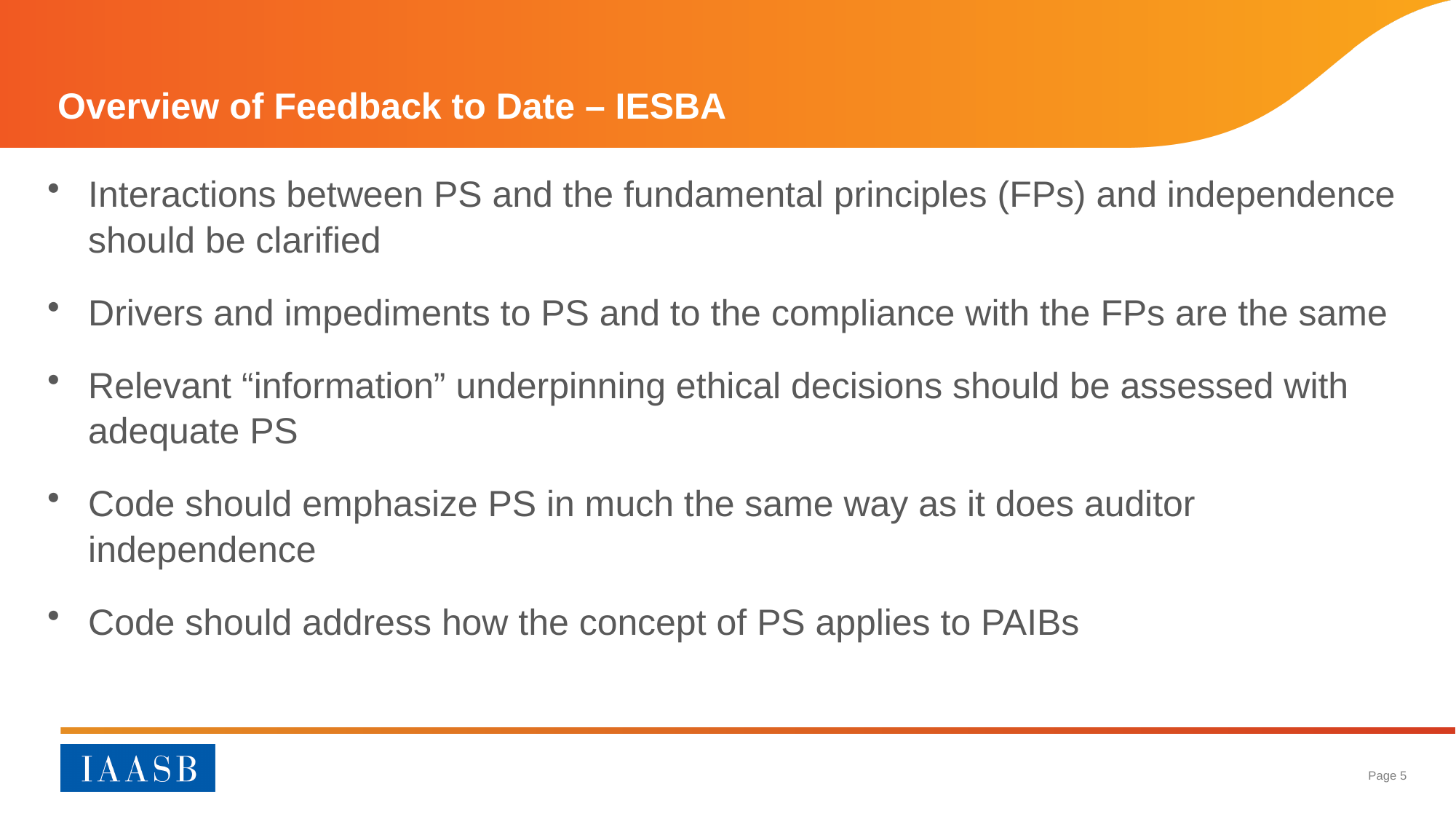

# Overview of Feedback to Date – IESBA
Interactions between PS and the fundamental principles (FPs) and independence should be clarified
Drivers and impediments to PS and to the compliance with the FPs are the same
Relevant “information” underpinning ethical decisions should be assessed with adequate PS
Code should emphasize PS in much the same way as it does auditor independence
Code should address how the concept of PS applies to PAIBs